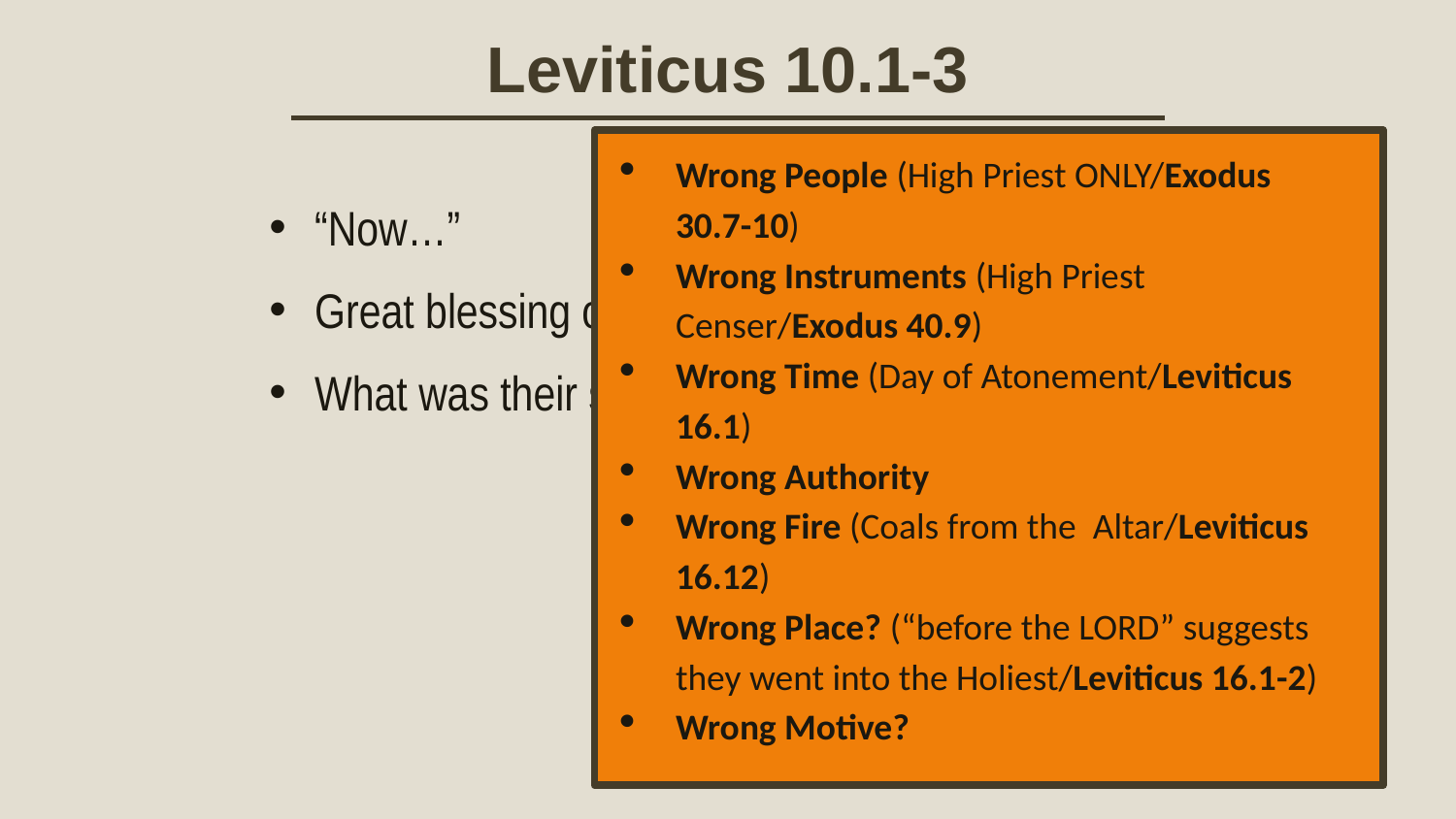

Leviticus 10.1-3

Wrong People (High Priest ONLY/Exodus 30.7-10)
Wrong Instruments (High Priest Censer/Exodus 40.9)
Wrong Time (Day of Atonement/Leviticus 16.1)
Wrong Authority
Wrong Fire (Coals from the  Altar/Leviticus 16.12)
Wrong Place? (“before the LORD” suggests they went into the Holiest/Leviticus 16.1-2)
Wrong Motive?
“Now…”

Great blessing often brings great temptation.

What was their sin?